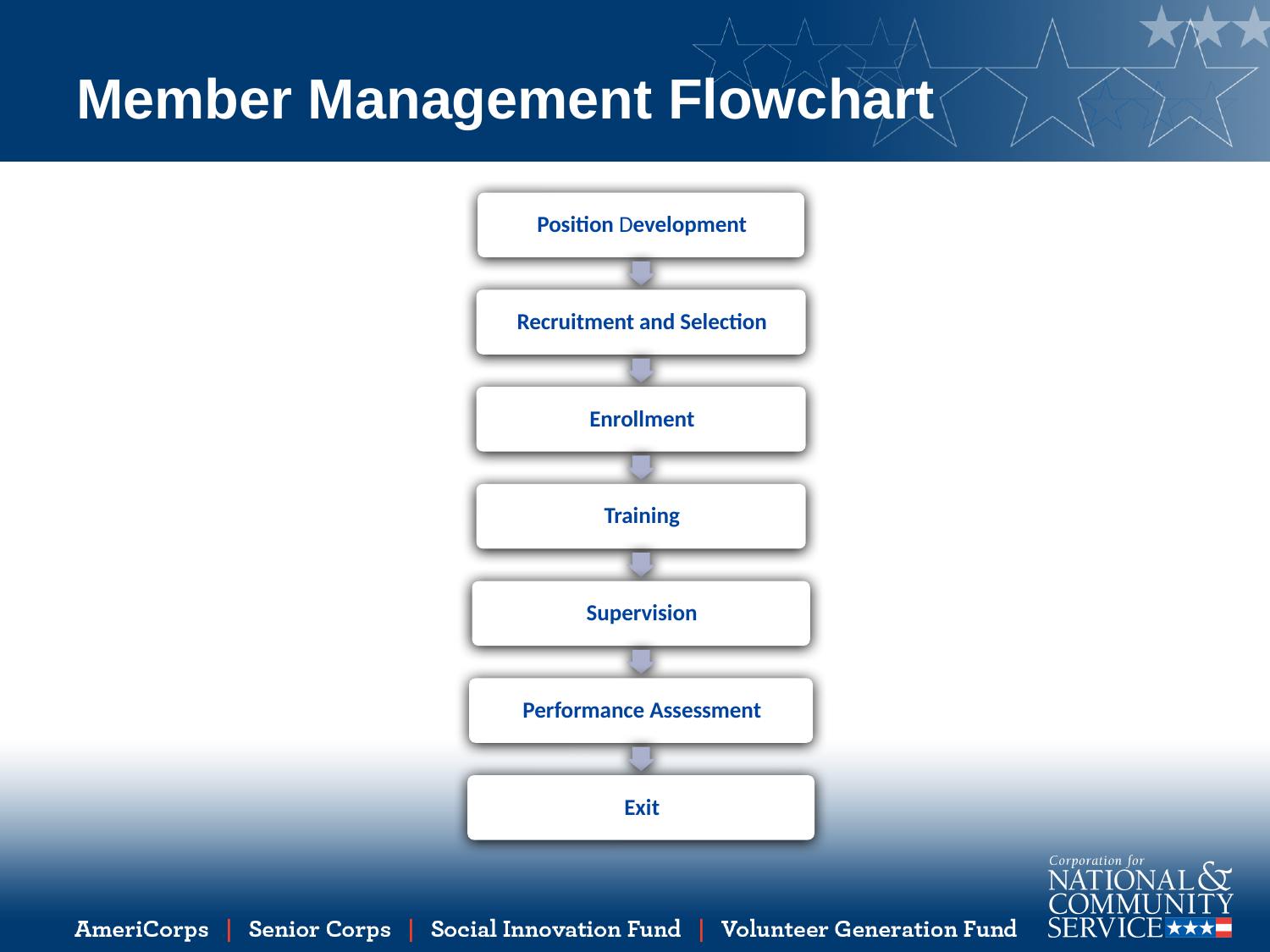

# Member Management Flowchart
Position Development

Recruitment and Selection

Enrollment

Training

Supervision

Performance Assessment

Exit